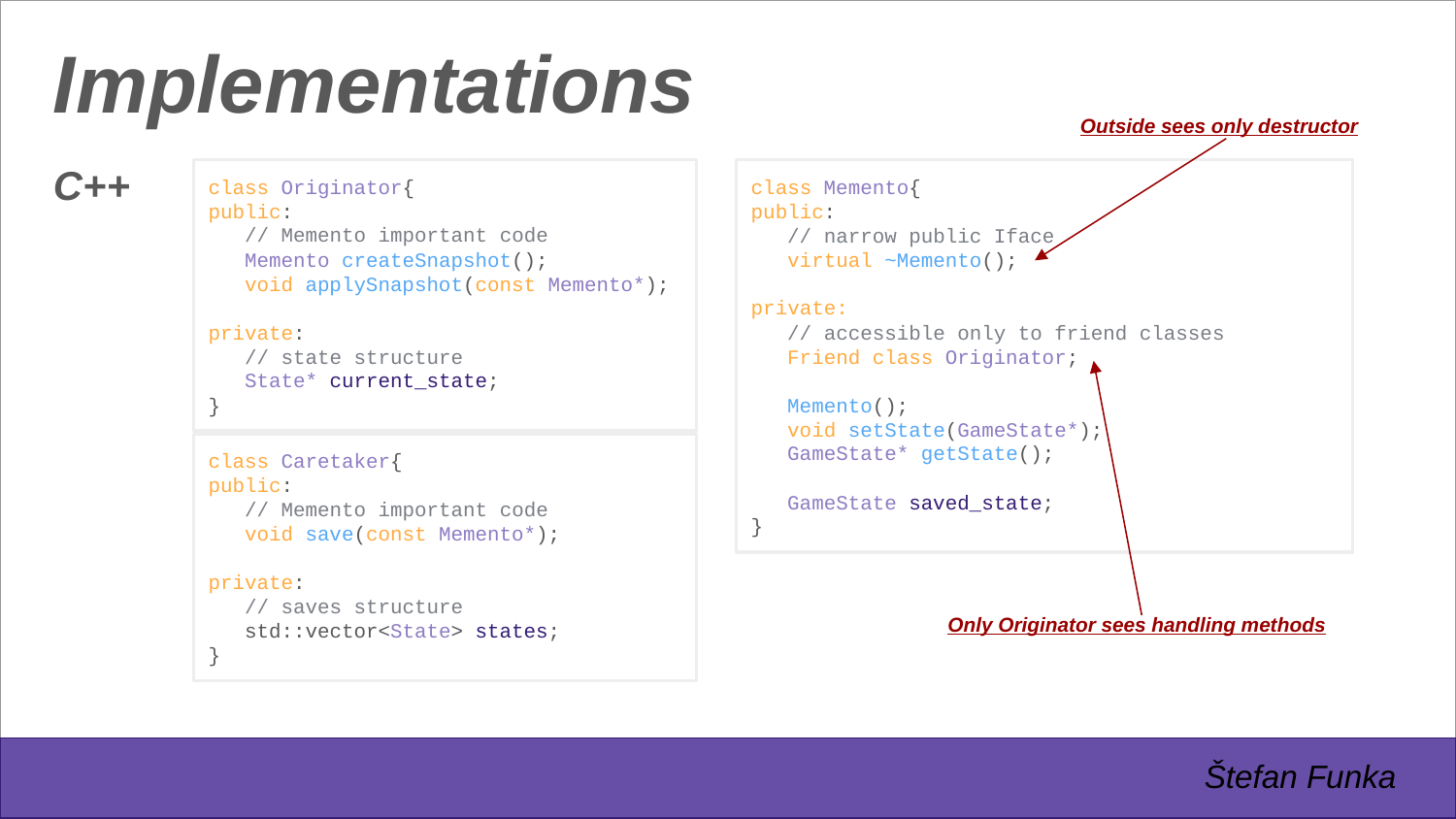

Implementations
Outside sees only destructor
C++
class Originator{
public:
   // Memento important code
   Memento createSnapshot();
   void applySnapshot(const Memento*);

private:
   // state structure
   State* current_state;
}
class Memento{
public:
   // narrow public Iface
   virtual ~Memento();

private:
   // accessible only to friend classes
   Friend class Originator;

   Memento();
   void setState(GameState*);
   GameState* getState();

   GameState saved_state;
}
class Caretaker{
public:
   // Memento important code
   void save(const Memento*);

private:
   // saves structure
   std::vector<State> states;
}
Only Originator sees handling methods

Štefan Funka